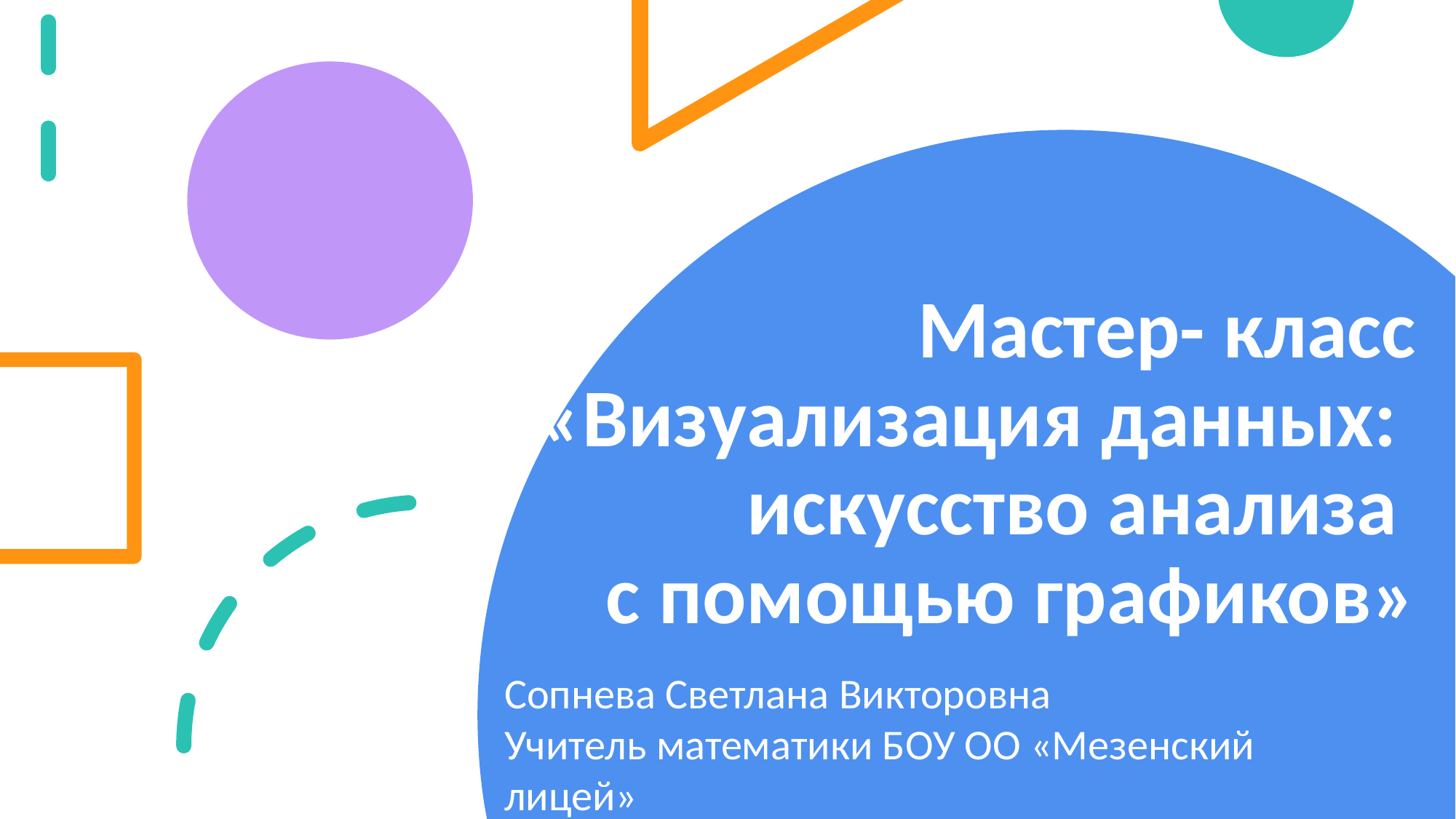

# Мастер- класс «Визуализация данных: искусство анализа с помощью графиков»
Сопнева Светлана Викторовна
Учитель математики БОУ ОО «Мезенский лицей»